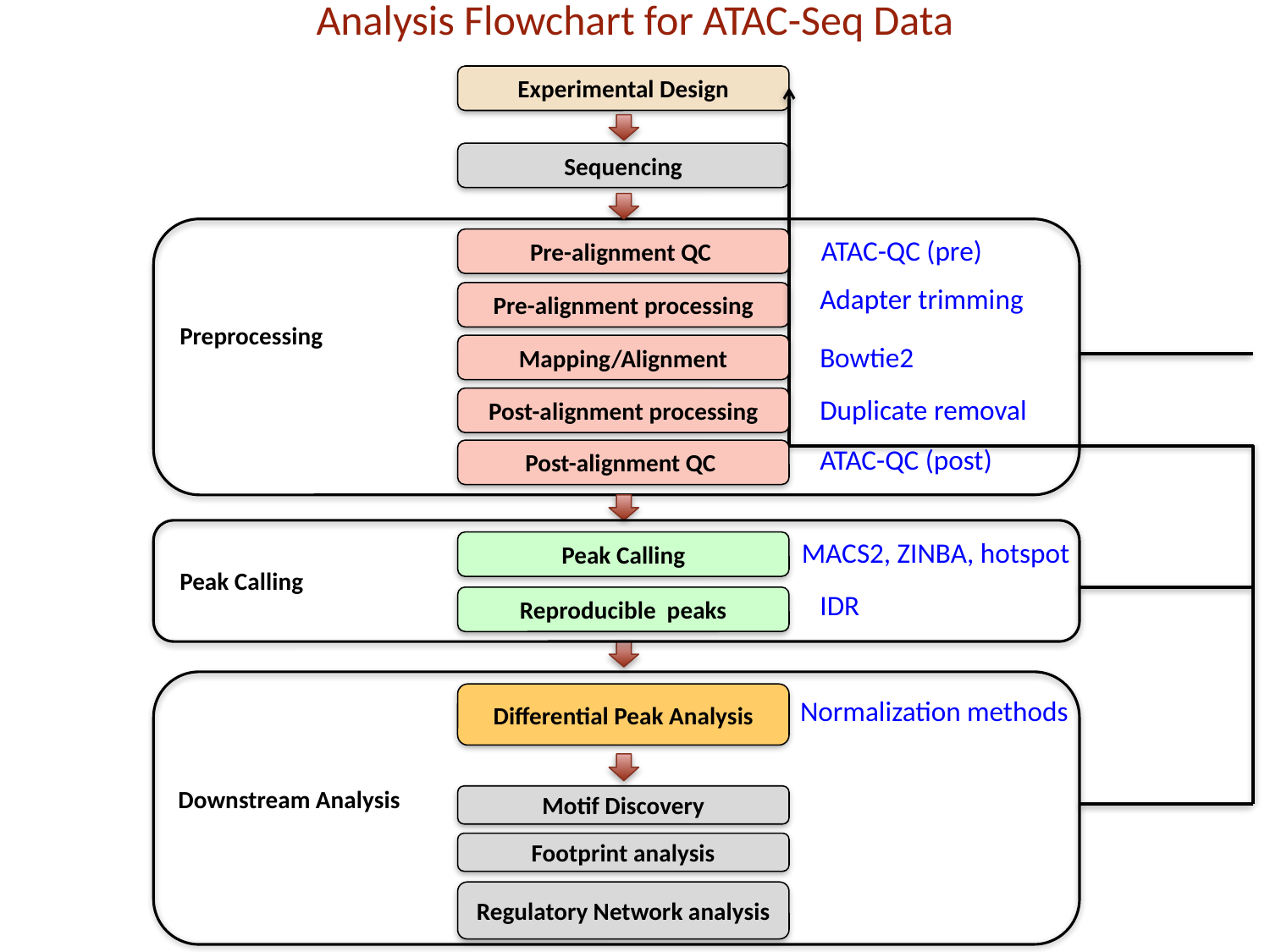

# Analysis Flowchart for ATAC-Seq Data
Experimental Design

Sequencing

ATAC-QC (pre)
Pre-alignment QC
Adapter trimming
Pre-alignment processing
Preprocessing
Bowtie2
Mapping/Alignment
Duplicate removal
Post-alignment processing
ATAC-QC (post)
Post-alignment QC

MACS2, ZINBA, hotspot
Peak Calling
Peak Calling
IDR
Reproducible  peaks

Differential Peak Analysis
Normalization methods

Downstream Analysis
Motif Discovery
Footprint analysis
Regulatory Network analysis